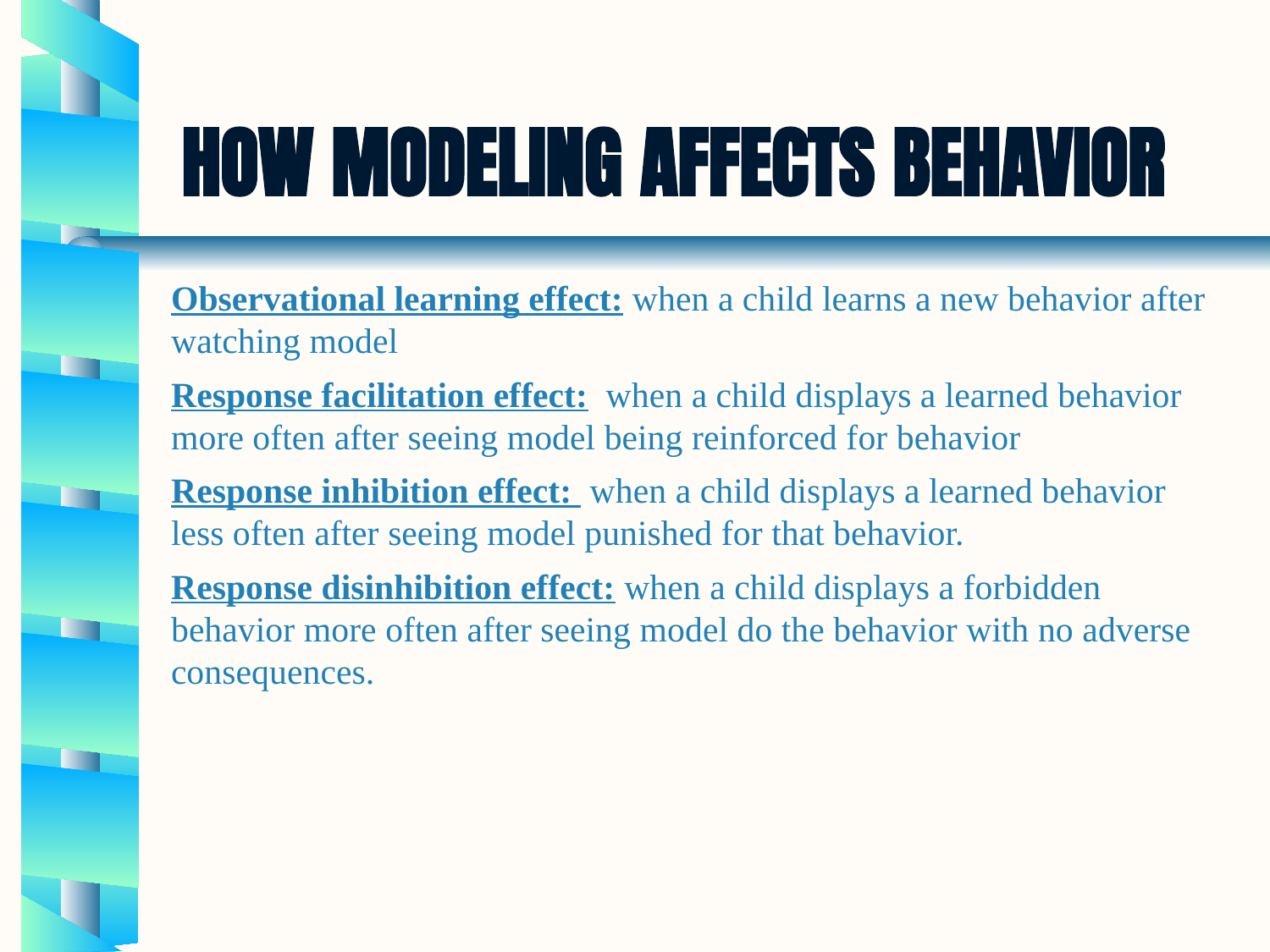

# How Modeling Affects behavior
Observational learning effect: when a child learns a new behavior after watching model
Response facilitation effect:  when a child displays a learned behavior more often after seeing model being reinforced for behavior
Response inhibition effect:  when a child displays a learned behavior less often after seeing model punished for that behavior.
Response disinhibition effect: when a child displays a forbidden behavior more often after seeing model do the behavior with no adverse consequences.